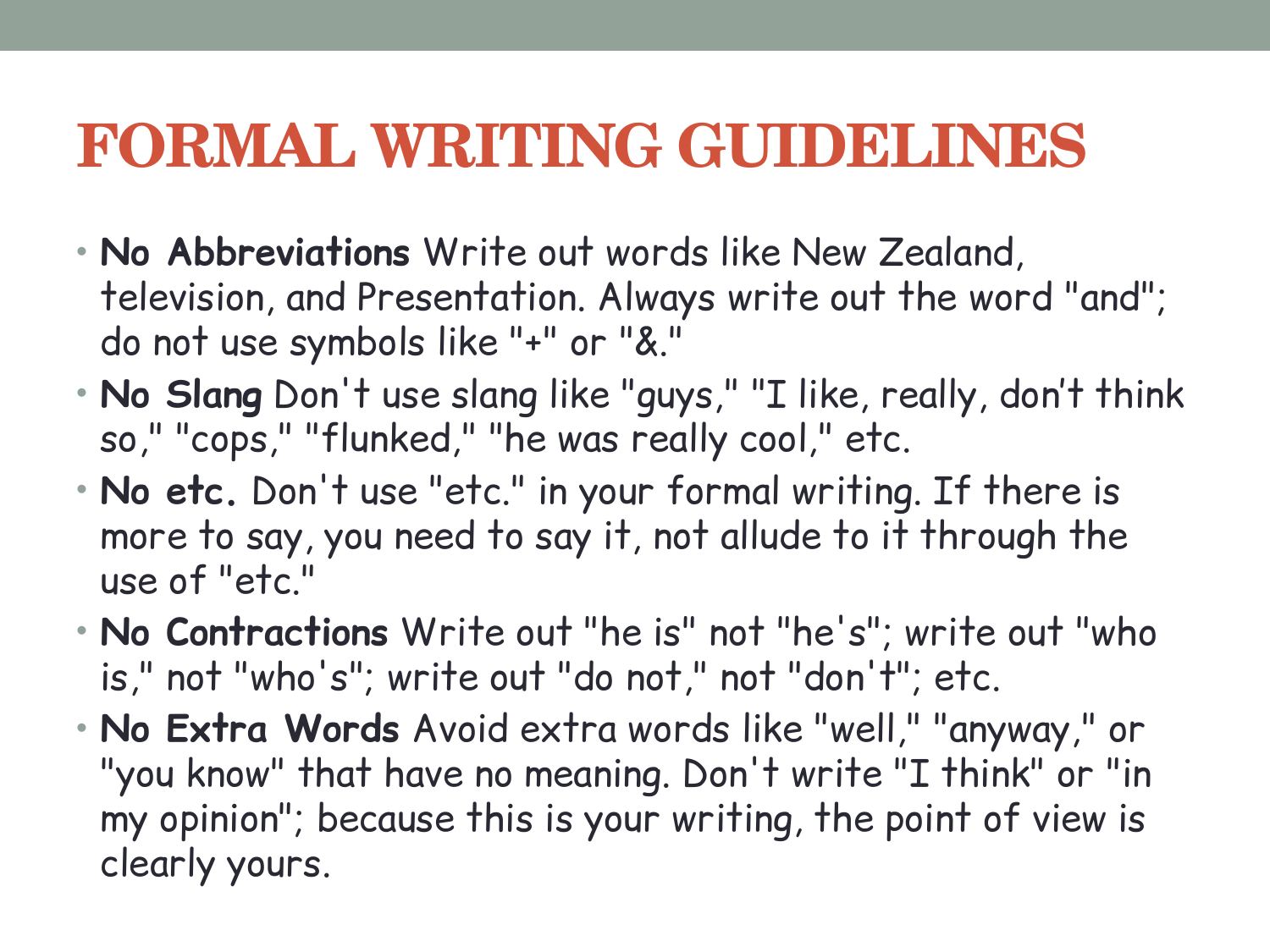

# FORMAL WRITING GUIDELINES
No Abbreviations Write out words like New Zealand, television, and Presentation. Always write out the word "and"; do not use symbols like "+" or "&."
No Slang Don't use slang like "guys," "I like, really, don’t think so," "cops," "flunked," "he was really cool," etc.
No etc. Don't use "etc." in your formal writing. If there is more to say, you need to say it, not allude to it through the use of "etc."
No Contractions Write out "he is" not "he's"; write out "who is," not "who's"; write out "do not," not "don't"; etc.
No Extra Words Avoid extra words like "well," "anyway," or "you know" that have no meaning. Don't write "I think" or "in my opinion"; because this is your writing, the point of view is clearly yours.